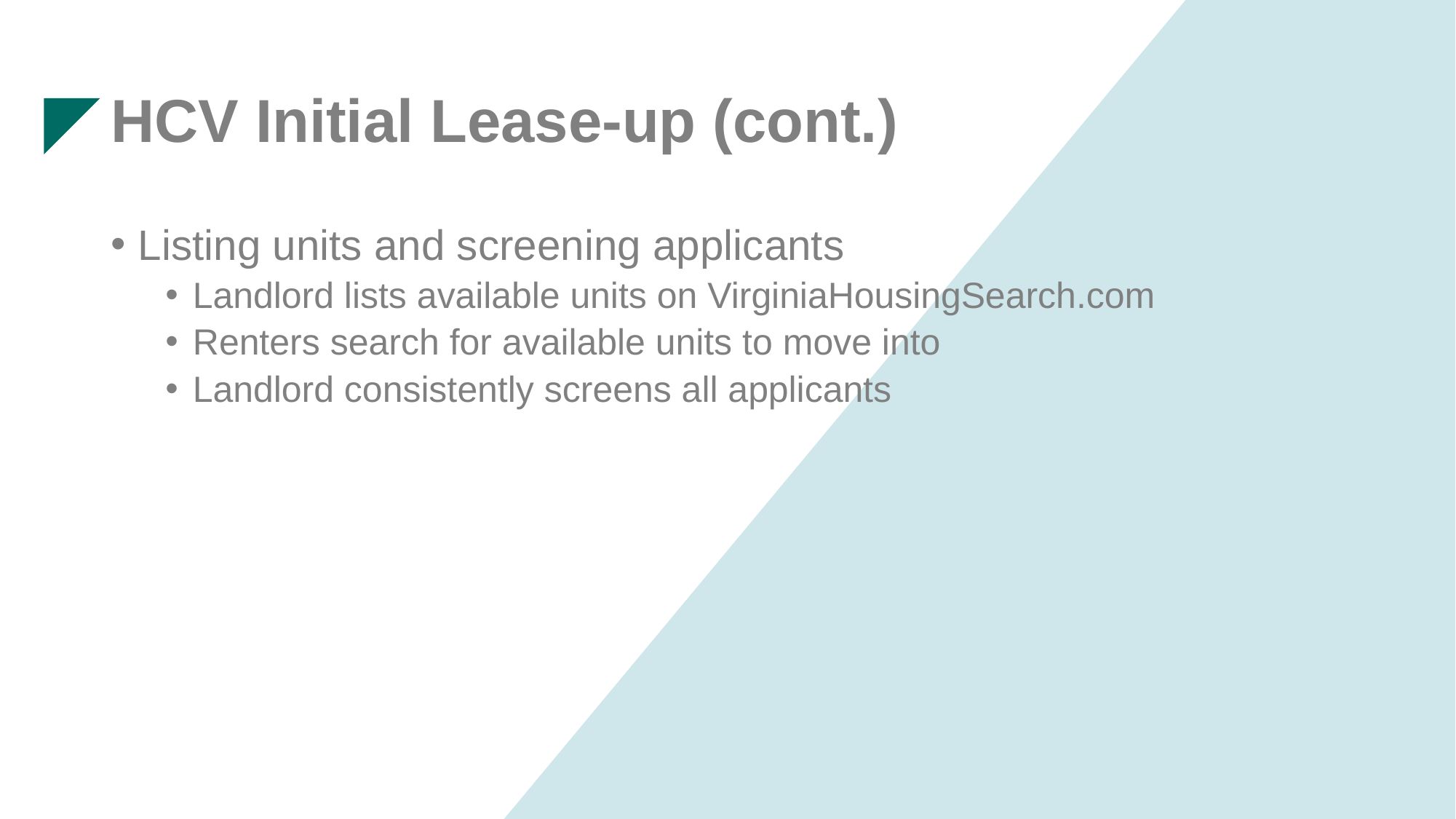

# HCV Initial Lease-up (cont.)
Listing units and screening applicants
Landlord lists available units on VirginiaHousingSearch.com
Renters search for available units to move into
Landlord consistently screens all applicants